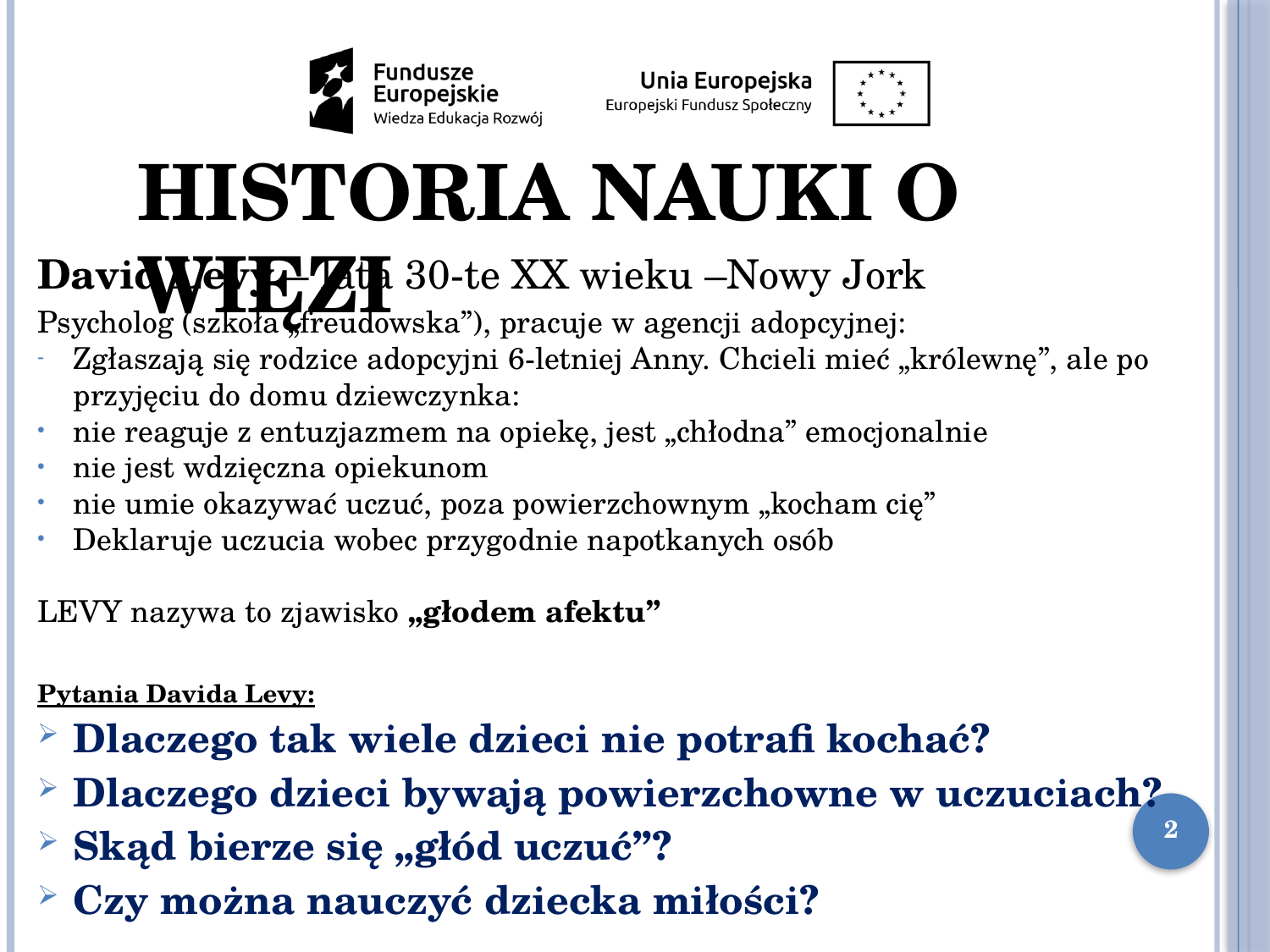

Historia nauki o więzi
David Levy – lata 30-te XX wieku –Nowy Jork
Psycholog (szkoła „freudowska”), pracuje w agencji adopcyjnej:
Zgłaszają się rodzice adopcyjni 6-letniej Anny. Chcieli mieć „królewnę”, ale po przyjęciu do domu dziewczynka:
nie reaguje z entuzjazmem na opiekę, jest „chłodna” emocjonalnie
nie jest wdzięczna opiekunom
nie umie okazywać uczuć, poza powierzchownym „kocham cię”
Deklaruje uczucia wobec przygodnie napotkanych osób

LEVY nazywa to zjawisko „głodem afektu”

Pytania Davida Levy:
Dlaczego tak wiele dzieci nie potrafi kochać?
Dlaczego dzieci bywają powierzchowne w uczuciach?
Skąd bierze się „głód uczuć”?
Czy można nauczyć dziecka miłości?

2